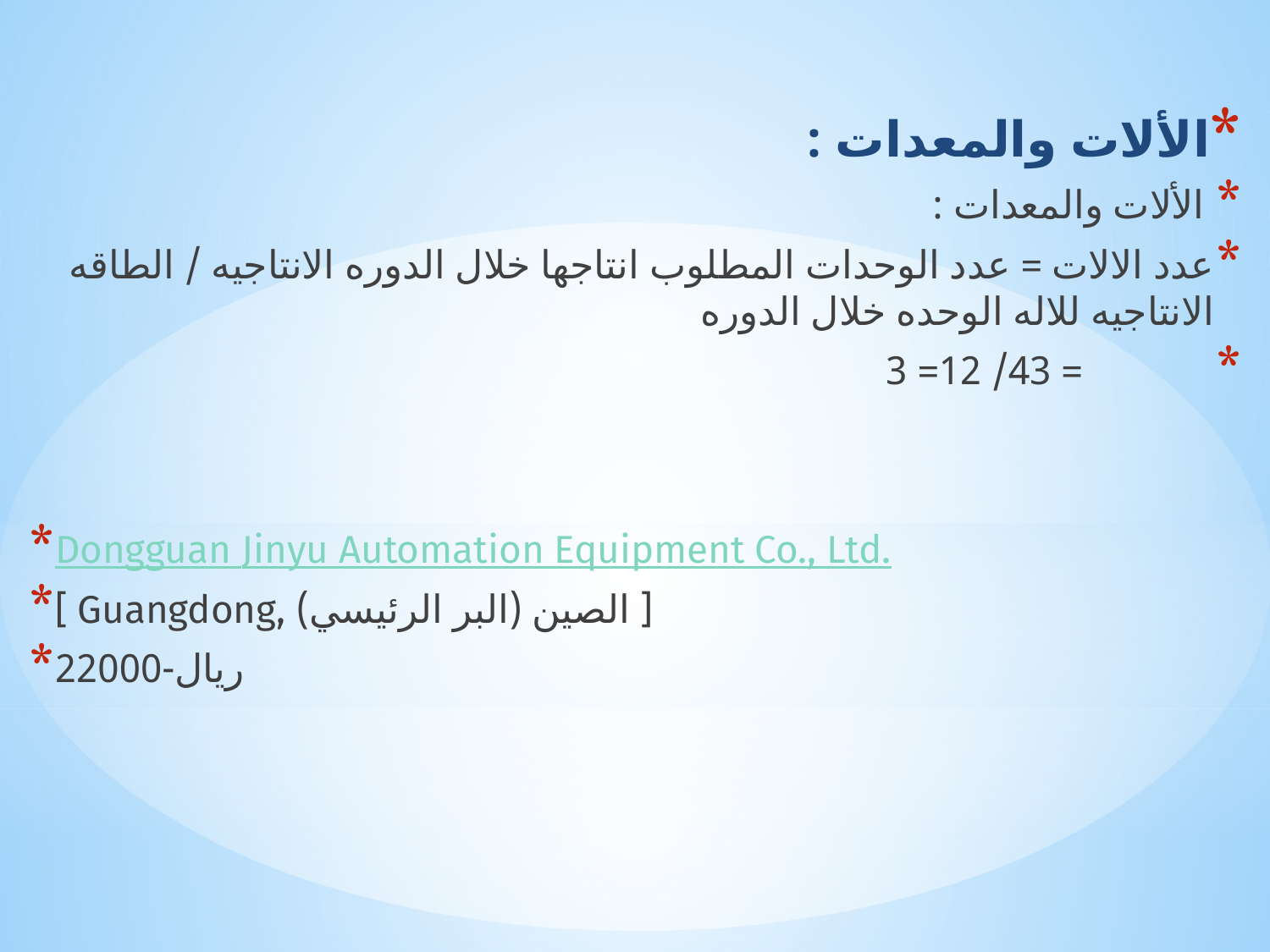

الألات والمعدات :
 الألات والمعدات :
عدد الالات = عدد الوحدات المطلوب انتاجها خلال الدوره الانتاجيه / الطاقه الانتاجيه للاله الوحده خلال الدوره
             = 43/ 12= 3

Dongguan Jinyu Automation Equipment Co., Ltd.
[ Guangdong, الصين (البر الرئيسي) ]
ريال-22000